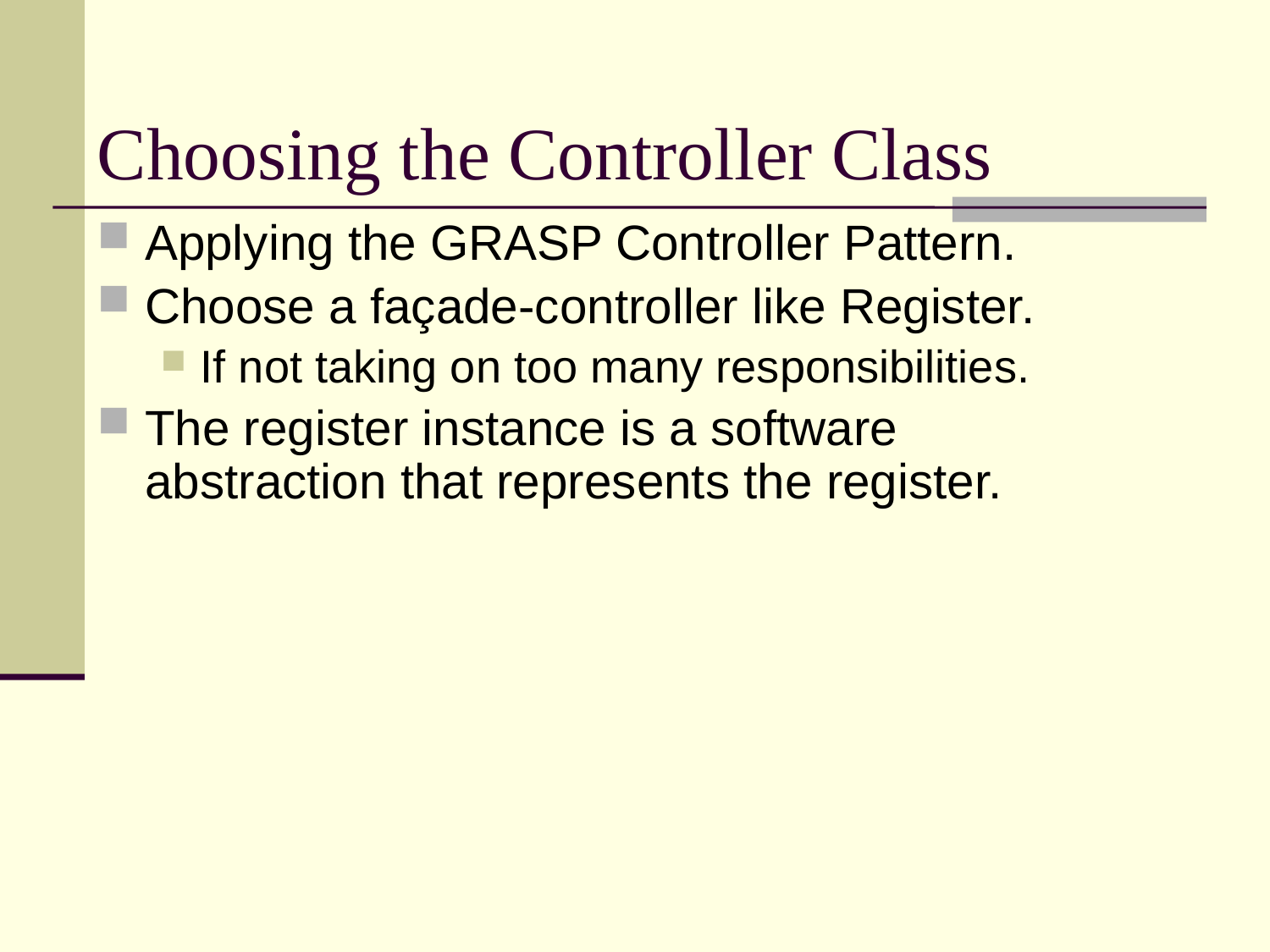

# Choosing the Controller Class
Applying the GRASP Controller Pattern.
Choose a façade-controller like Register.
If not taking on too many responsibilities.
The register instance is a software abstraction that represents the register.